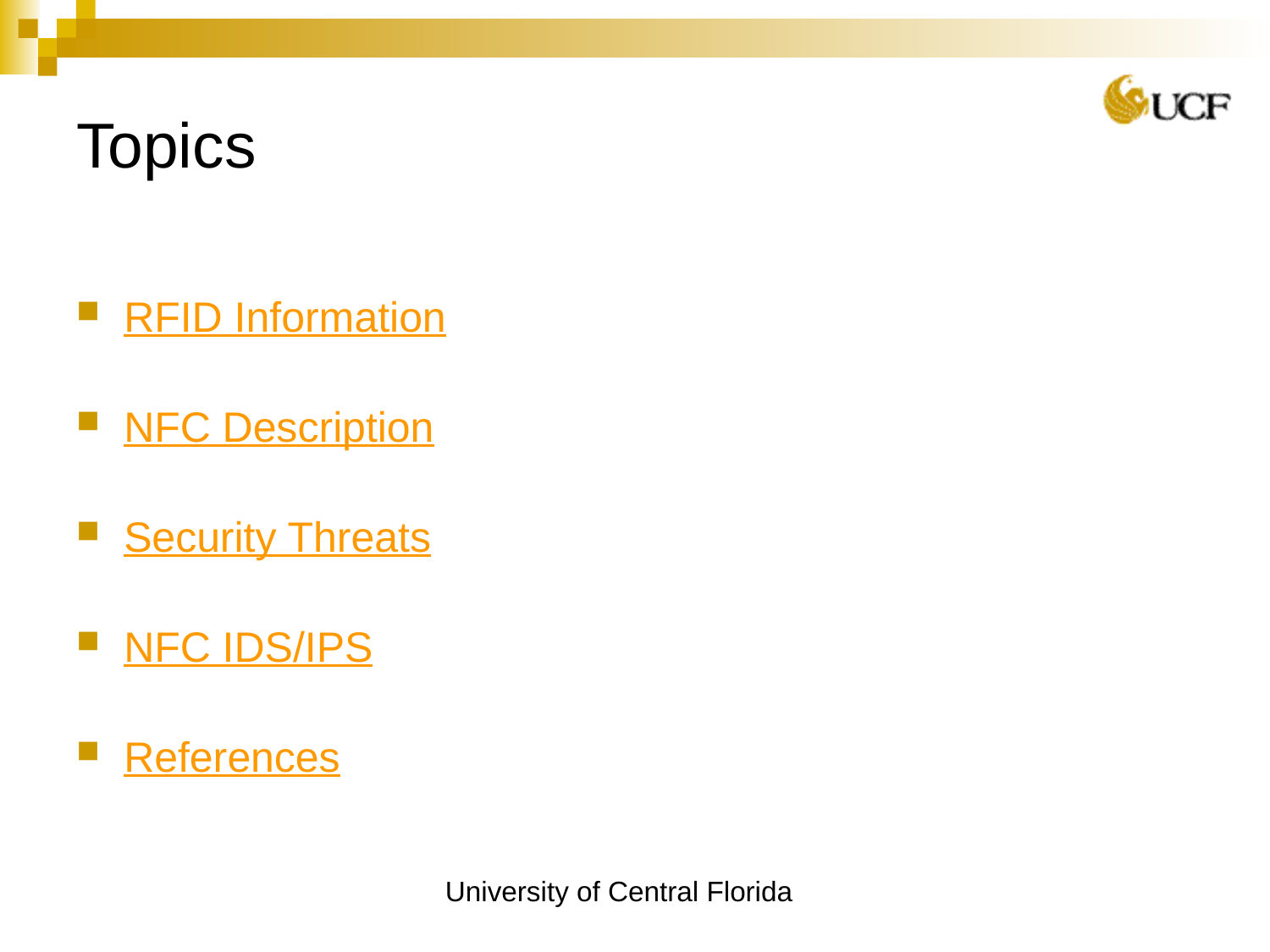

# Topics
RFID Information
NFC Description
Security Threats
NFC IDS/IPS
References